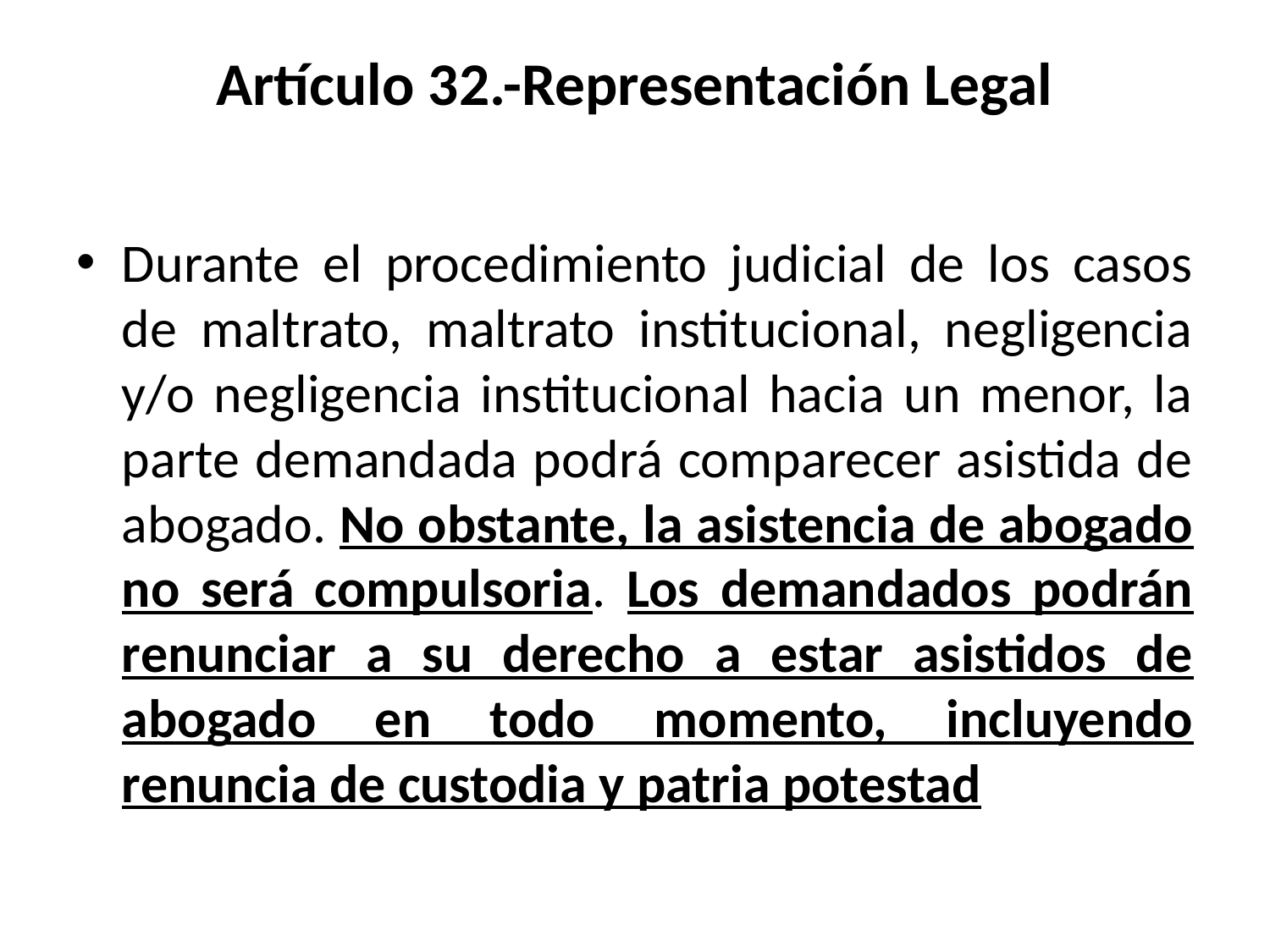

# Artículo 32.-Representación Legal
Durante el procedimiento judicial de los casos de maltrato, maltrato institucional, negligencia y/o negligencia institucional hacia un menor, la parte demandada podrá comparecer asistida de abogado. No obstante, la asistencia de abogado no será compulsoria. Los demandados podrán renunciar a su derecho a estar asistidos de abogado en todo momento, incluyendo renuncia de custodia y patria potestad